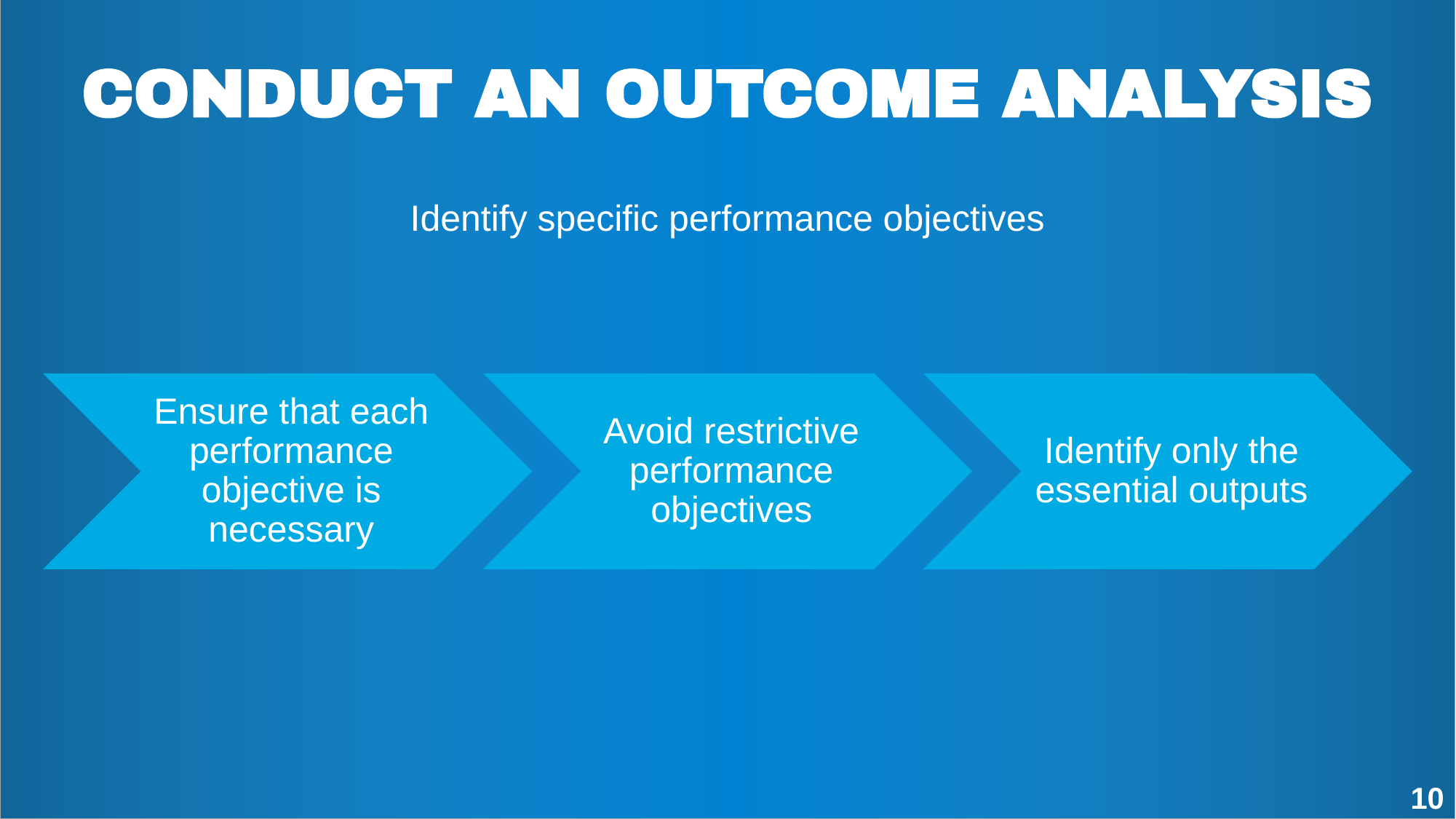

CONDUCT AN OUTCOME ANALYSIS
Ensure that each performance objective is necessary
Avoid restrictive performance objectives
Identify only the essential outputs
Identify specific performance objectives
10